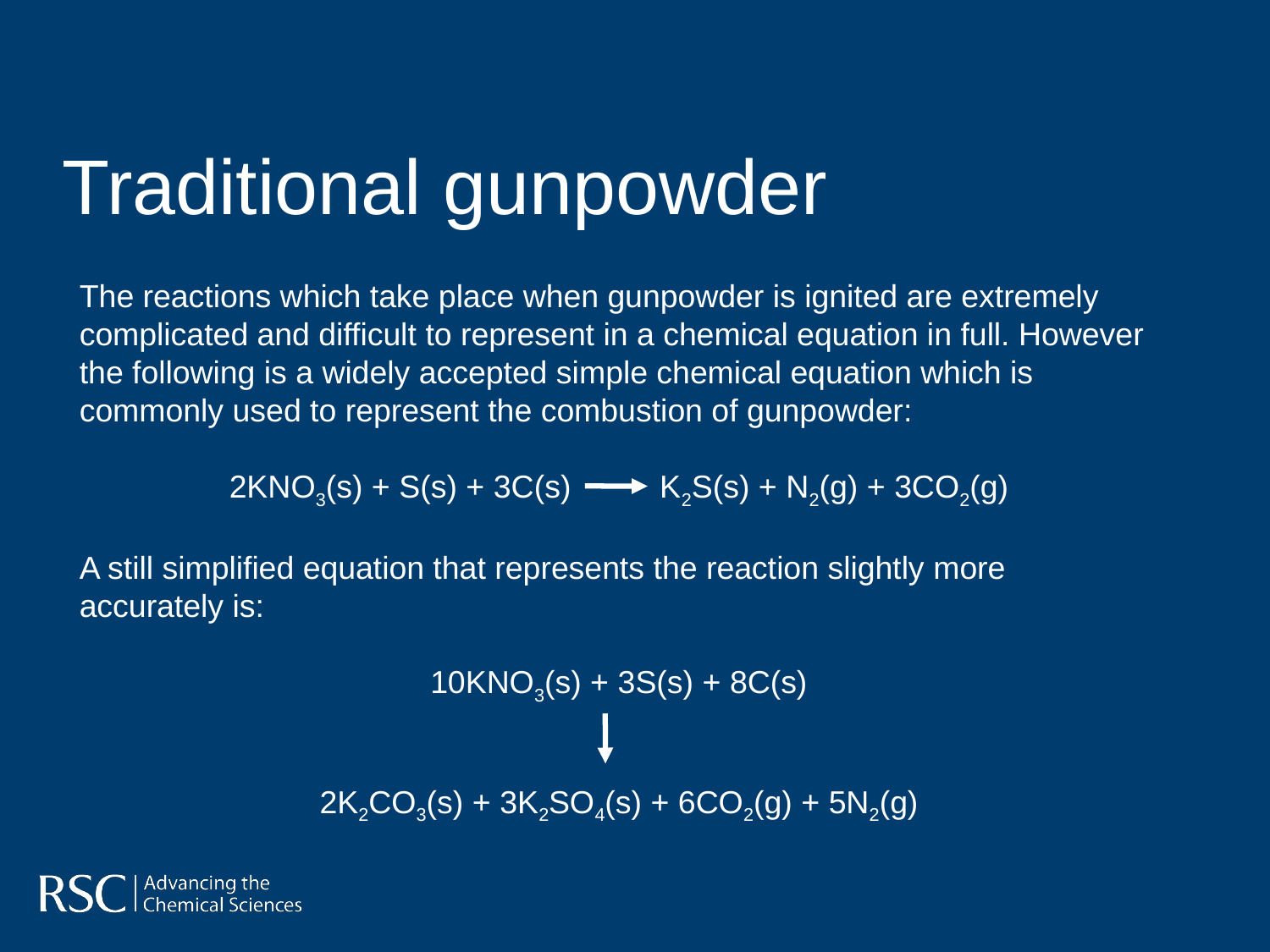

Traditional gunpowder
The reactions which take place when gunpowder is ignited are extremely complicated and difficult to represent in a chemical equation in full. However the following is a widely accepted simple chemical equation which is commonly used to represent the combustion of gunpowder:

2KNO3(s) + S(s) + 3C(s)          K2S(s) + N2(g) + 3CO2(g)

A still simplified equation that represents the reaction slightly more accurately is:

10KNO3(s) + 3S(s) + 8C(s)

2K2CO3(s) + 3K2SO4(s) + 6CO2(g) + 5N2(g)